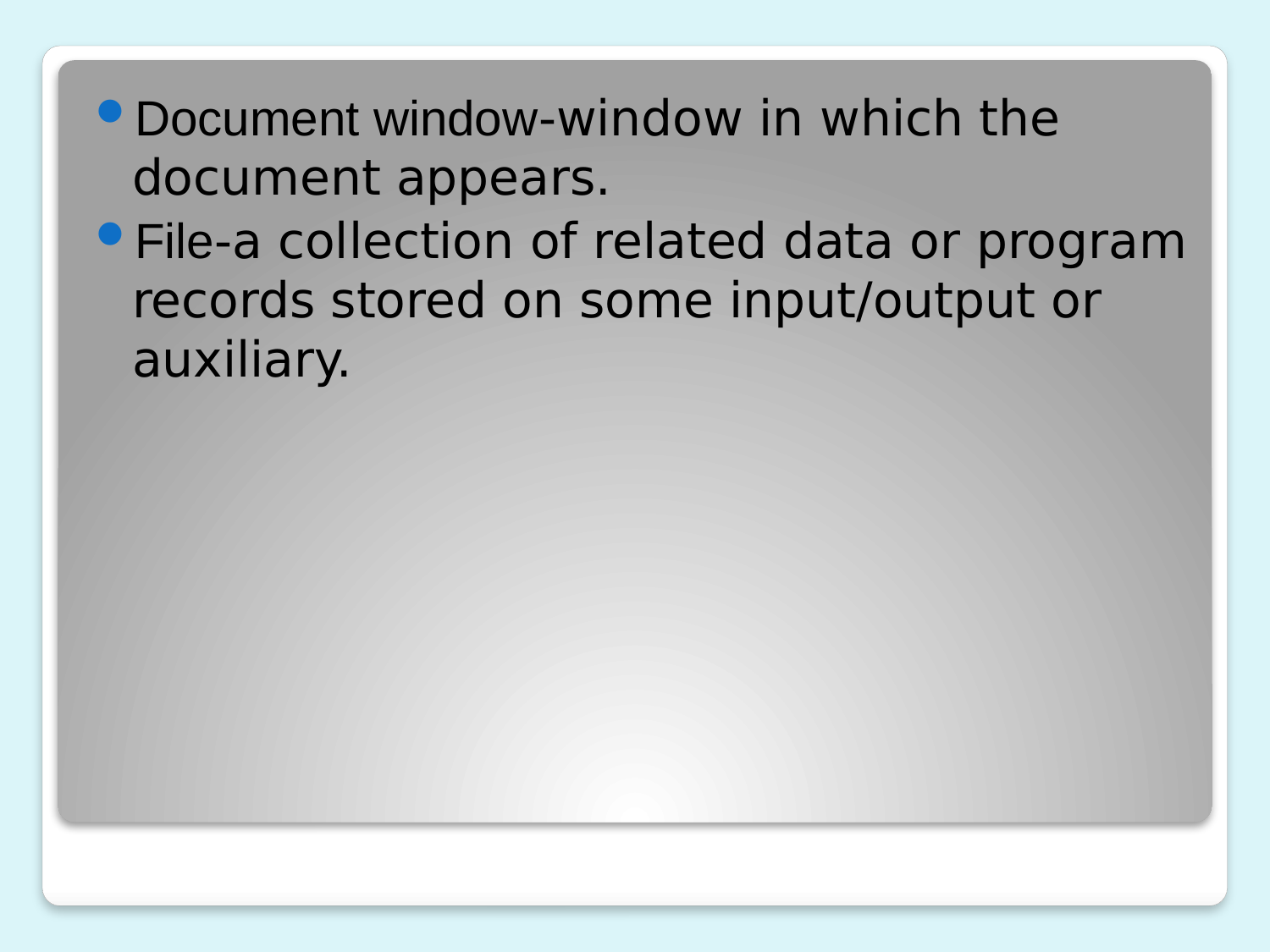

Document window-window in which the document appears.
File-a collection of related data or program records stored on some input/output or auxiliary.
#